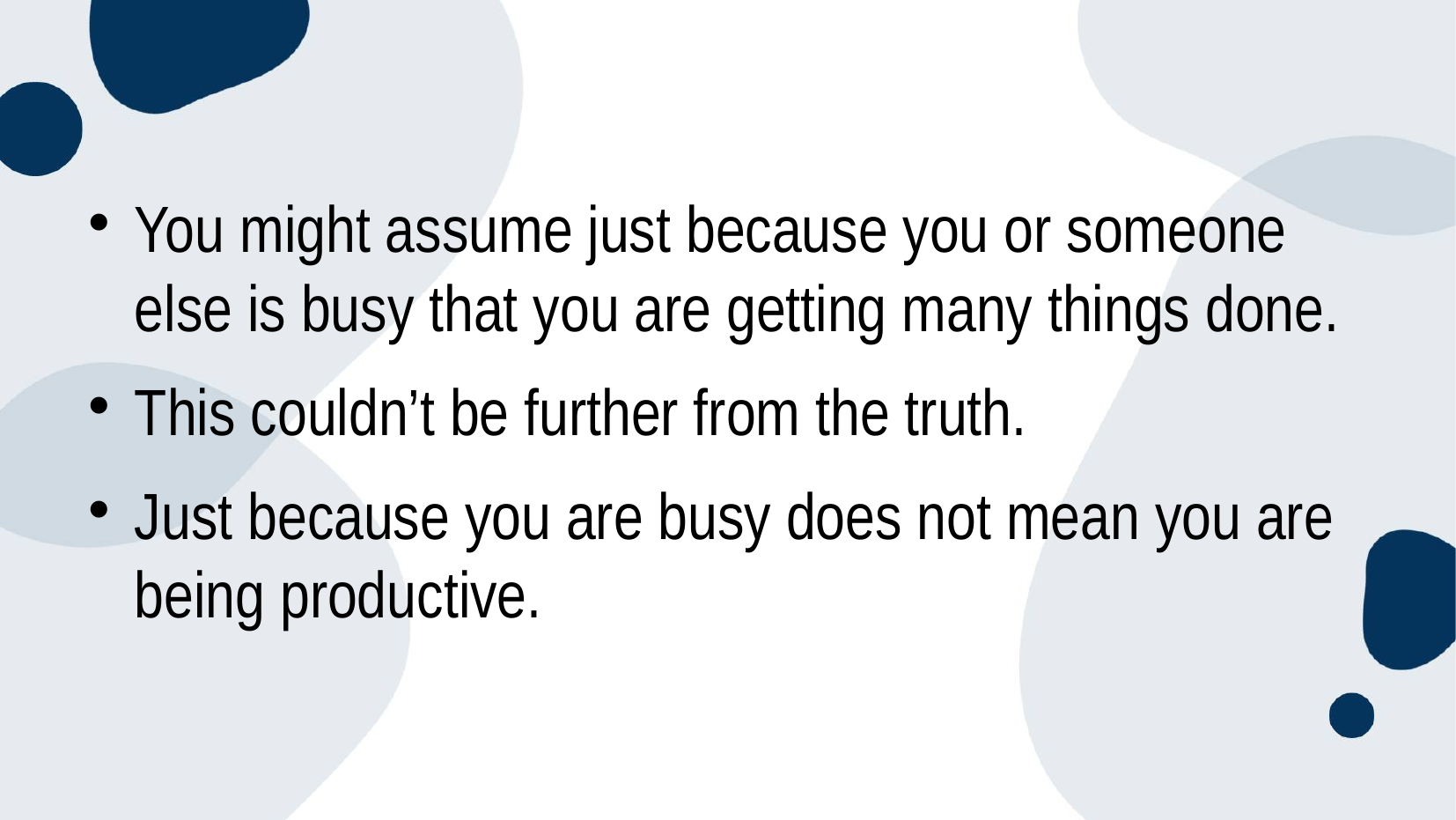

You might assume just because you or someone else is busy that you are getting many things done.
This couldn’t be further from the truth.
Just because you are busy does not mean you are being productive.